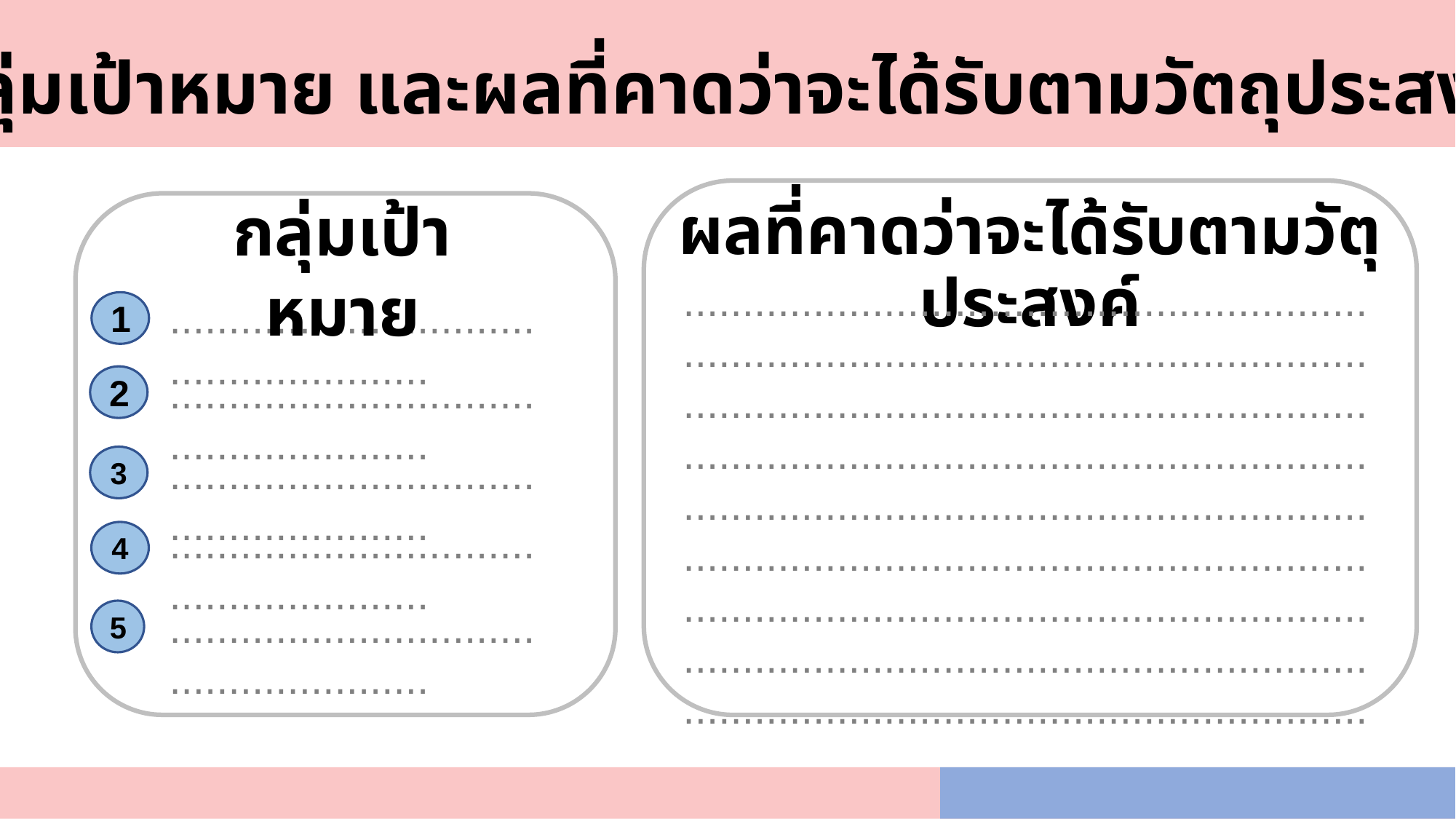

กลุ่มเป้าหมาย และผลที่คาดว่าจะได้รับตามวัตถุประสงค์

กลุ่มเป้าหมาย
ผลที่คาดว่าจะได้รับตามวัตุประสงค์

.......................................................................................................................................................................................................................................................................................................................................................................................................................................................................................................................................................................................................................................................................................................................................................................................................................
.....................................................
1
.....................................................
2
.....................................................
3
.....................................................
4
.....................................................
5